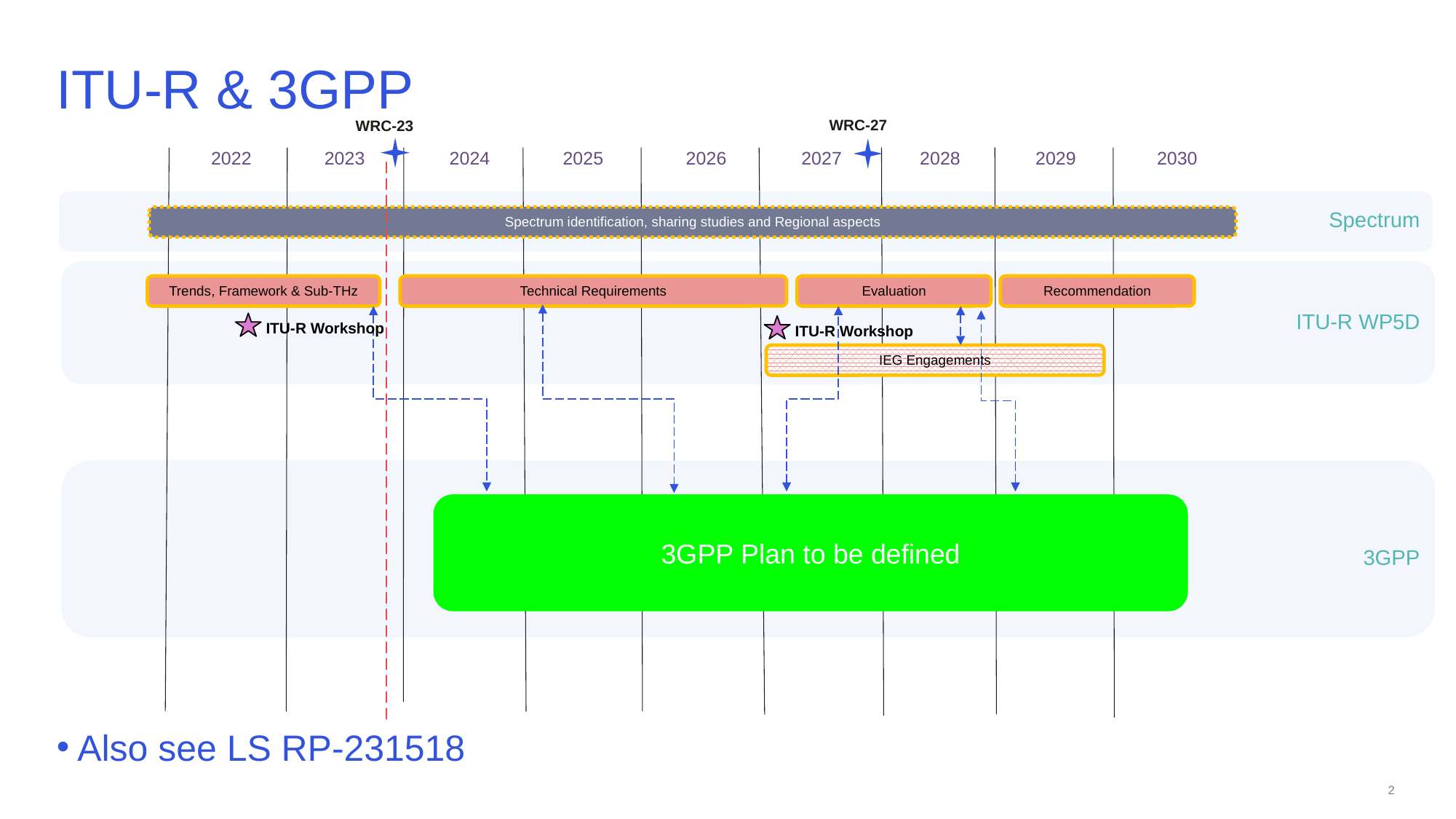

# ITU-R & 3GPP
WRC-27
WRC-23

2022
2023
2024
2025
2026
2027
2028
2029
2030

Spectrum identification, sharing studies and Regional aspects
Spectrum

Technical Requirements
Evaluation
Recommendation
Trends, Framework & Sub-THz
ITU-R WP5D

ITU-R Workshop
ITU-R Workshop
IEG Engagements

3GPP Plan to be defined
3GPP
Also see LS RP-231518